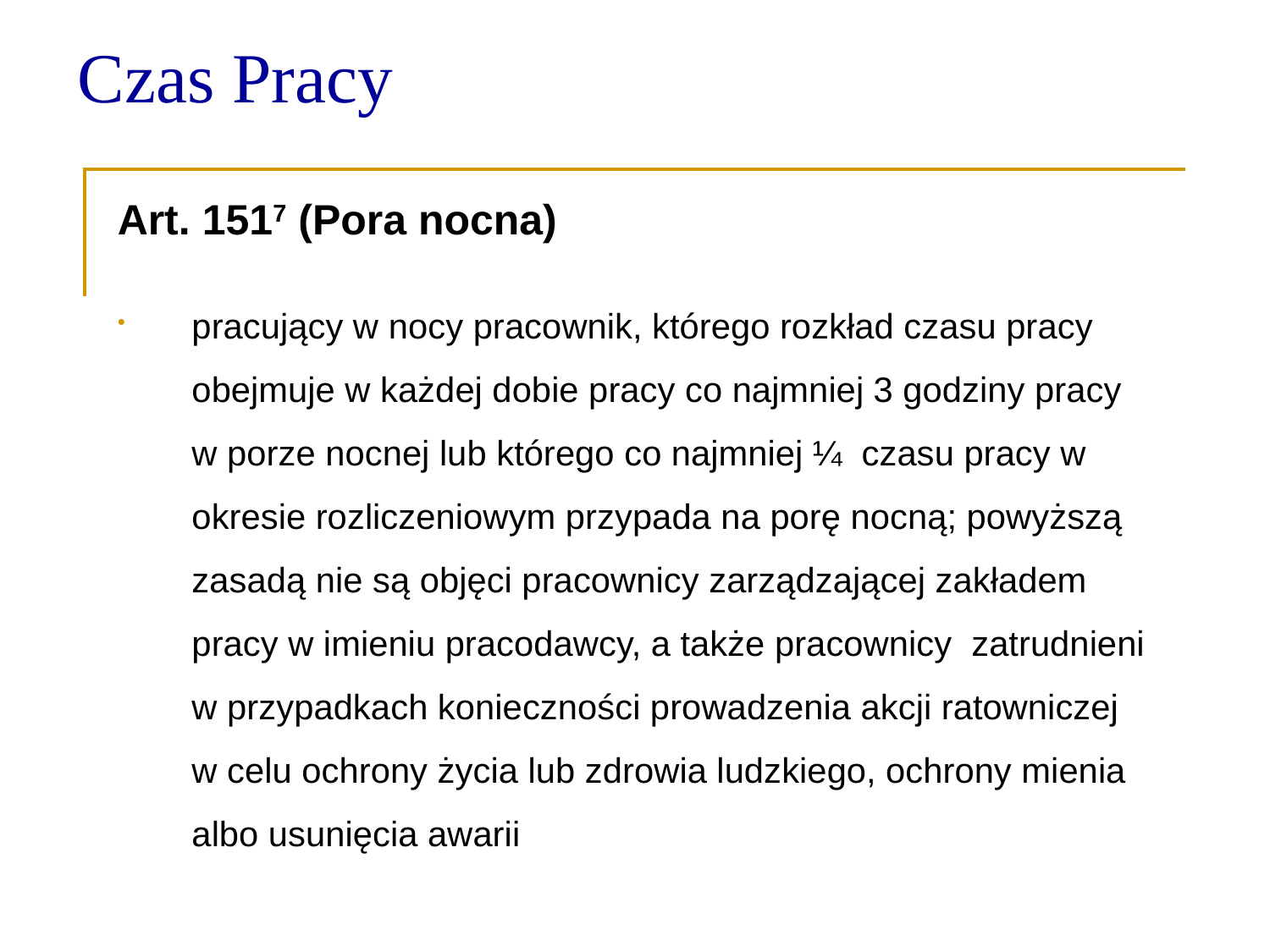

Czas Pracy
Art. 1517 (Pora nocna)
pracujący w nocy pracownik, którego rozkład czasu pracy obejmuje w każdej dobie pracy co najmniej 3 godziny pracy
w porze nocnej lub którego co najmniej ¼  czasu pracy w okresie rozliczeniowym przypada na porę nocną; powyższą zasadą nie są objęci pracownicy zarządzającej zakładem pracy w imieniu pracodawcy, a także pracownicy  zatrudnieni w przypadkach konieczności prowadzenia akcji ratowniczej
w celu ochrony życia lub zdrowia ludzkiego, ochrony mienia albo usunięcia awarii